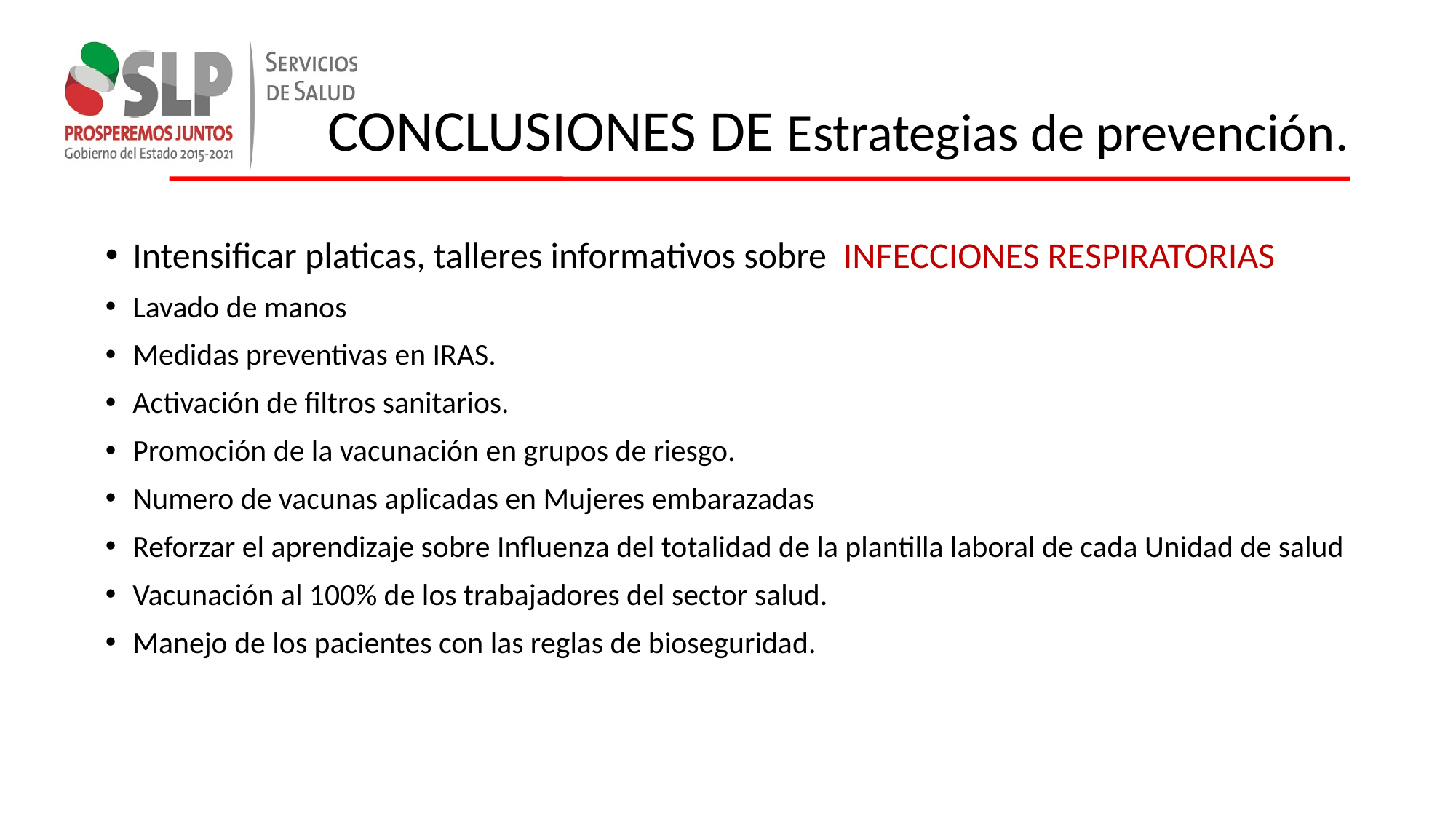

# CONCLUSIONES DE Estrategias de prevención.
Intensificar platicas, talleres informativos sobre  INFECCIONES RESPIRATORIAS
Lavado de manos
Medidas preventivas en IRAS.
Activación de filtros sanitarios.
Promoción de la vacunación en grupos de riesgo.
Numero de vacunas aplicadas en Mujeres embarazadas
Reforzar el aprendizaje sobre Influenza del totalidad de la plantilla laboral de cada Unidad de salud
Vacunación al 100% de los trabajadores del sector salud.
Manejo de los pacientes con las reglas de bioseguridad.